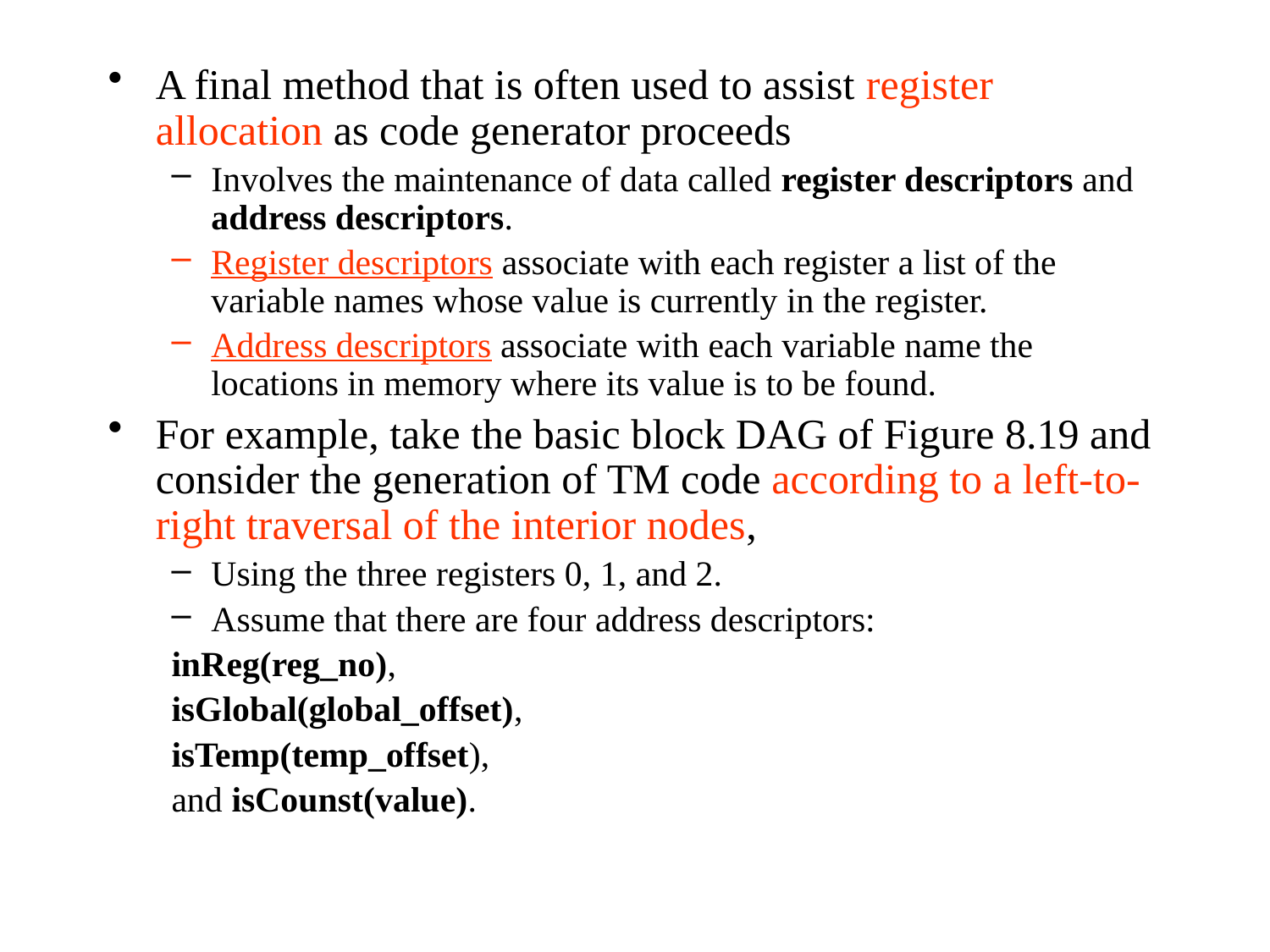

A final method that is often used to assist register allocation as code generator proceeds
Involves the maintenance of data called register descriptors and address descriptors.
Register descriptors associate with each register a list of the variable names whose value is currently in the register.
Address descriptors associate with each variable name the locations in memory where its value is to be found.
For example, take the basic block DAG of Figure 8.19 and consider the generation of TM code according to a left-to-right traversal of the interior nodes,
Using the three registers 0, 1, and 2.
Assume that there are four address descriptors:
inReg(reg_no),
isGlobal(global_offset),
isTemp(temp_offset),
and isCounst(value).